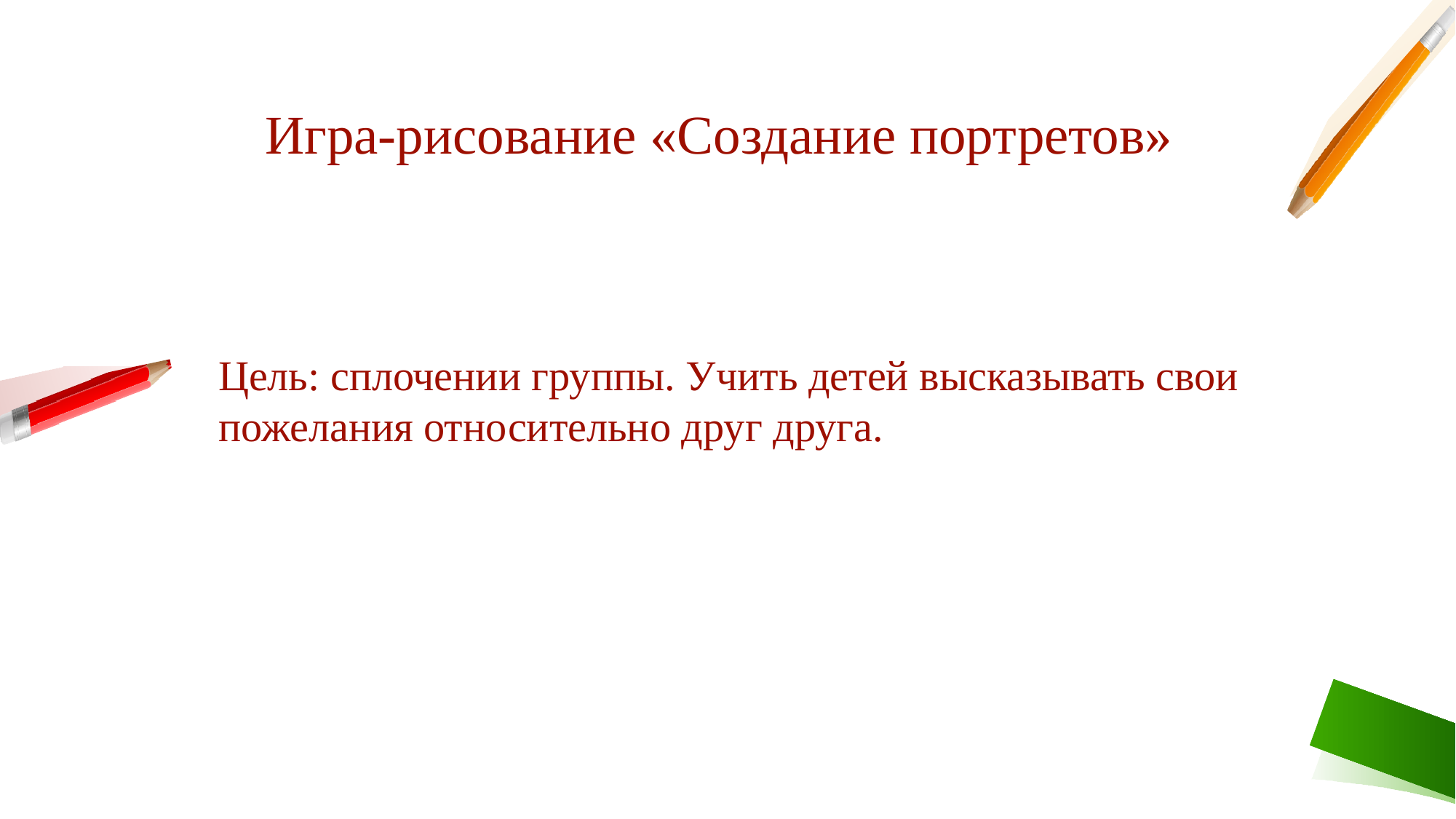

Игра-рисование «Создание портретов»
Цель: сплочении группы. Учить детей высказывать свои пожелания относительно друг друга.